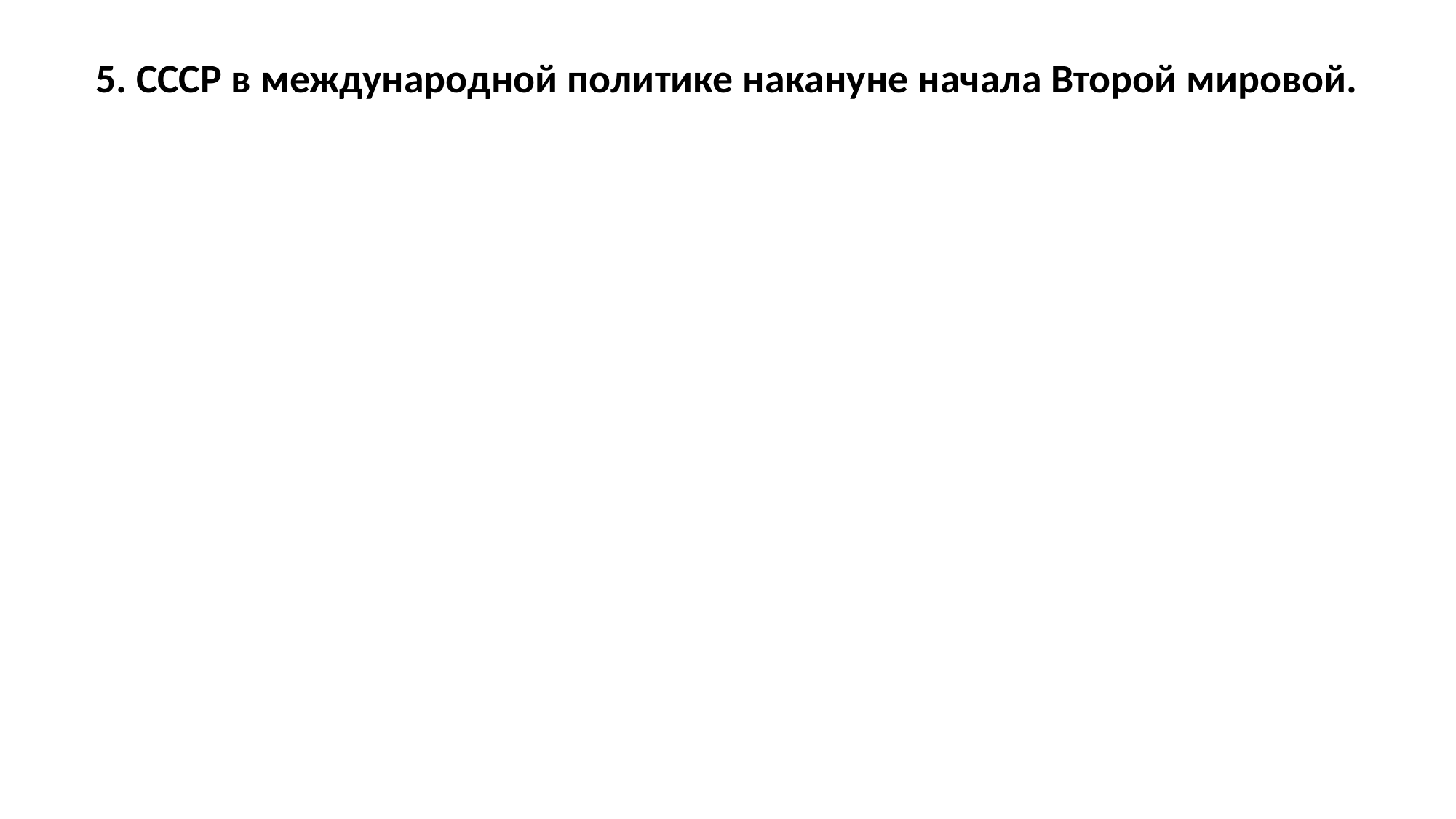

# 5. СССР в международной политике накануне начала Второй мировой.